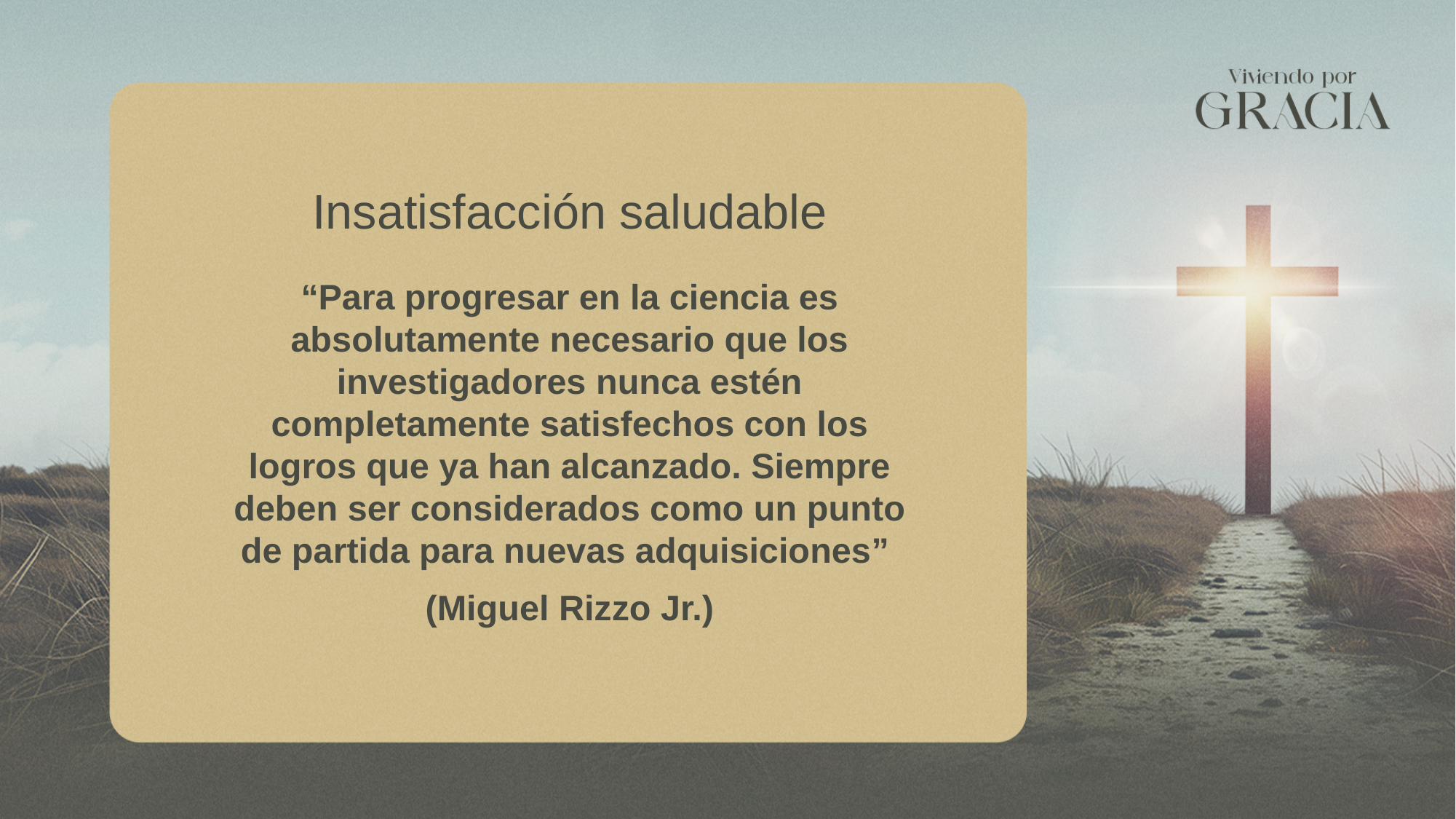

Insatisfacción saludable
“Para progresar en la ciencia es absolutamente necesario que los investigadores nunca estén completamente satisfechos con los logros que ya han alcanzado. Siempre deben ser considerados como un punto de partida para nuevas adquisiciones”
(Miguel Rizzo Jr.)